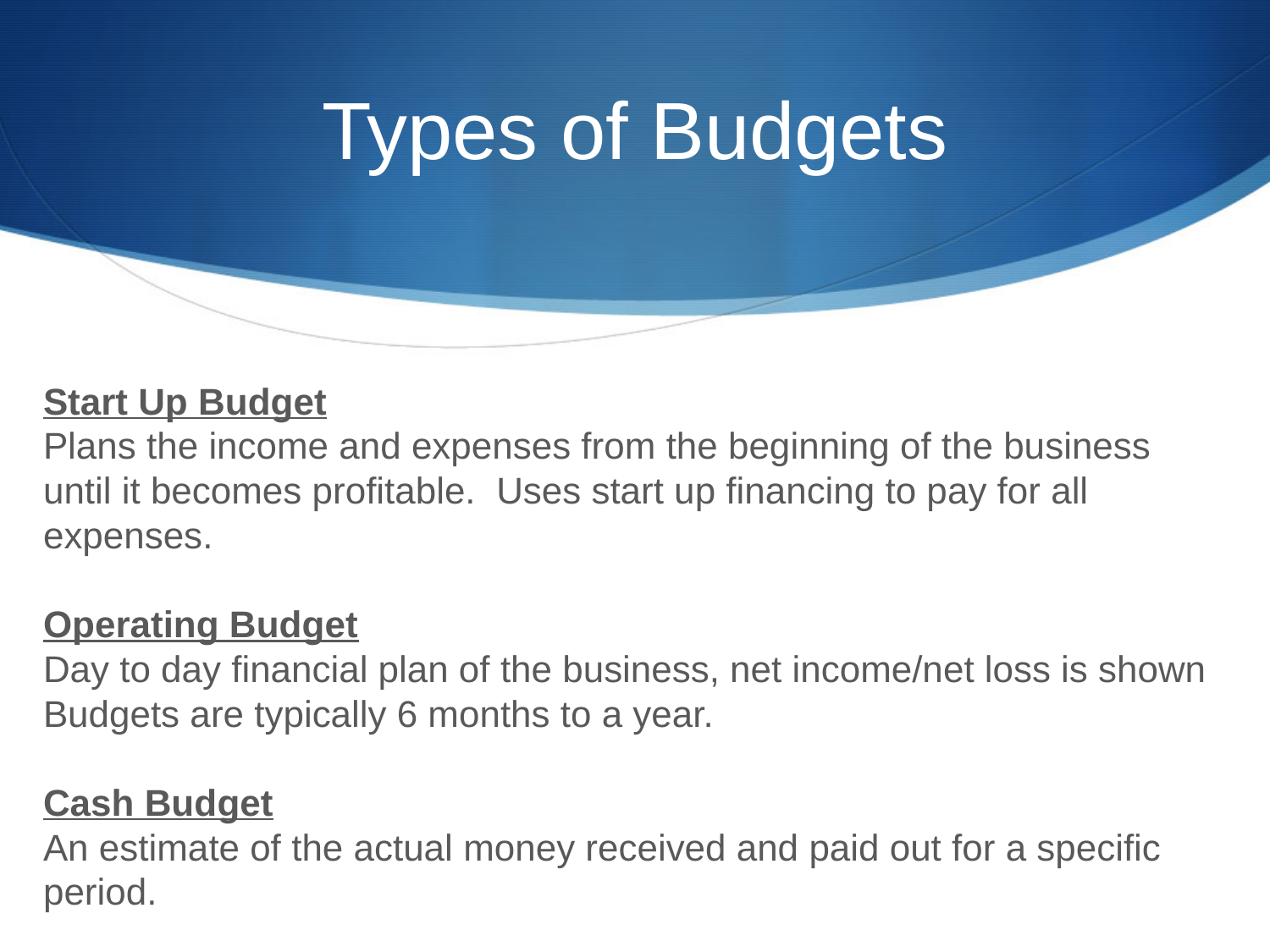

# Types of Budgets
Start Up Budget
Plans the income and expenses from the beginning of the business until it becomes profitable.  Uses start up financing to pay for all expenses.

Operating Budget
Day to day financial plan of the business, net income/net loss is shown
Budgets are typically 6 months to a year.

Cash Budget
An estimate of the actual money received and paid out for a specific period.